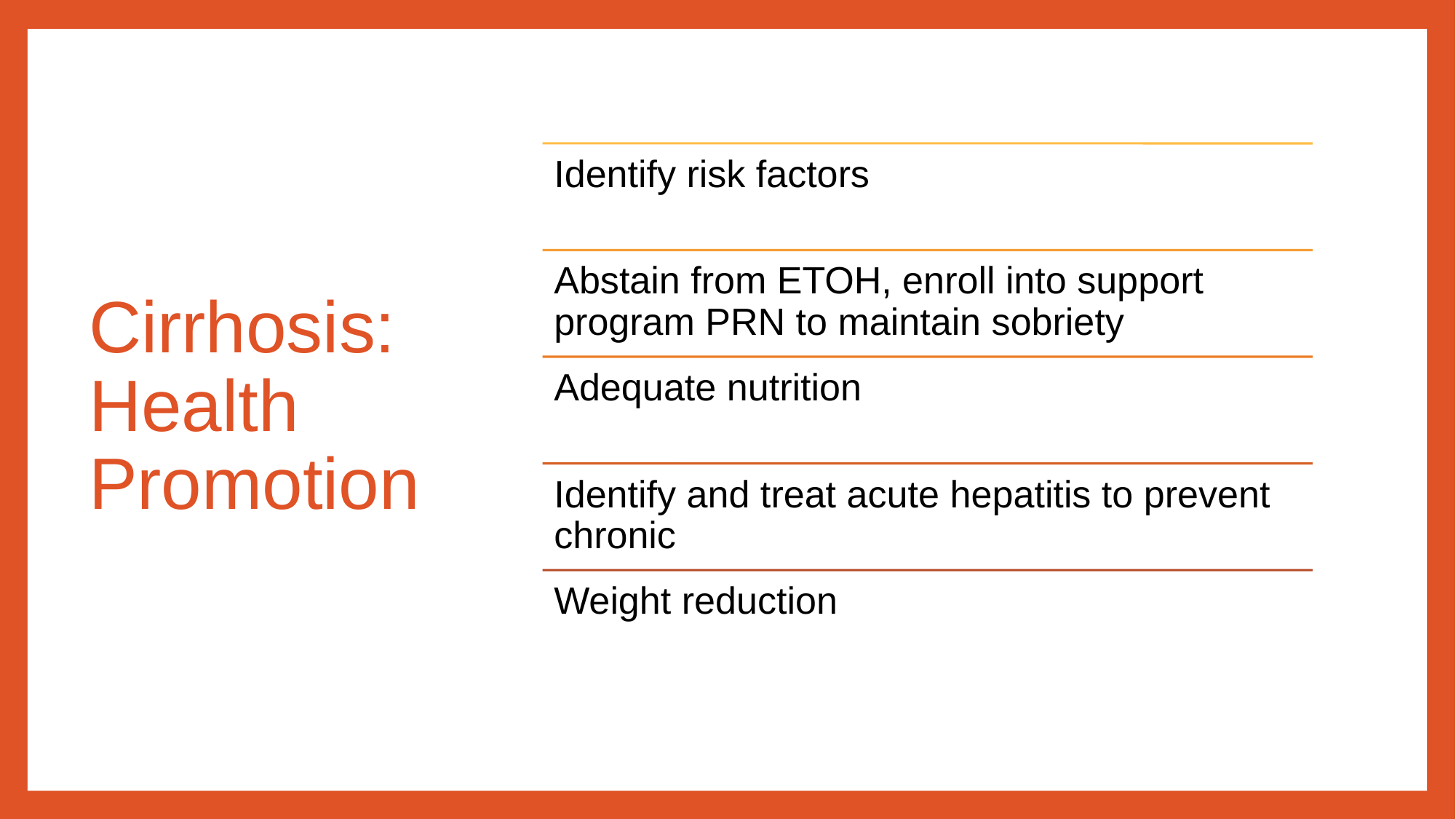

# Cirrhosis: Health Promotion
Identify risk factors
Abstain from ETOH, enroll into support program PRN to maintain sobriety
Adequate nutrition
Identify and treat acute hepatitis to prevent chronic
Weight reduction